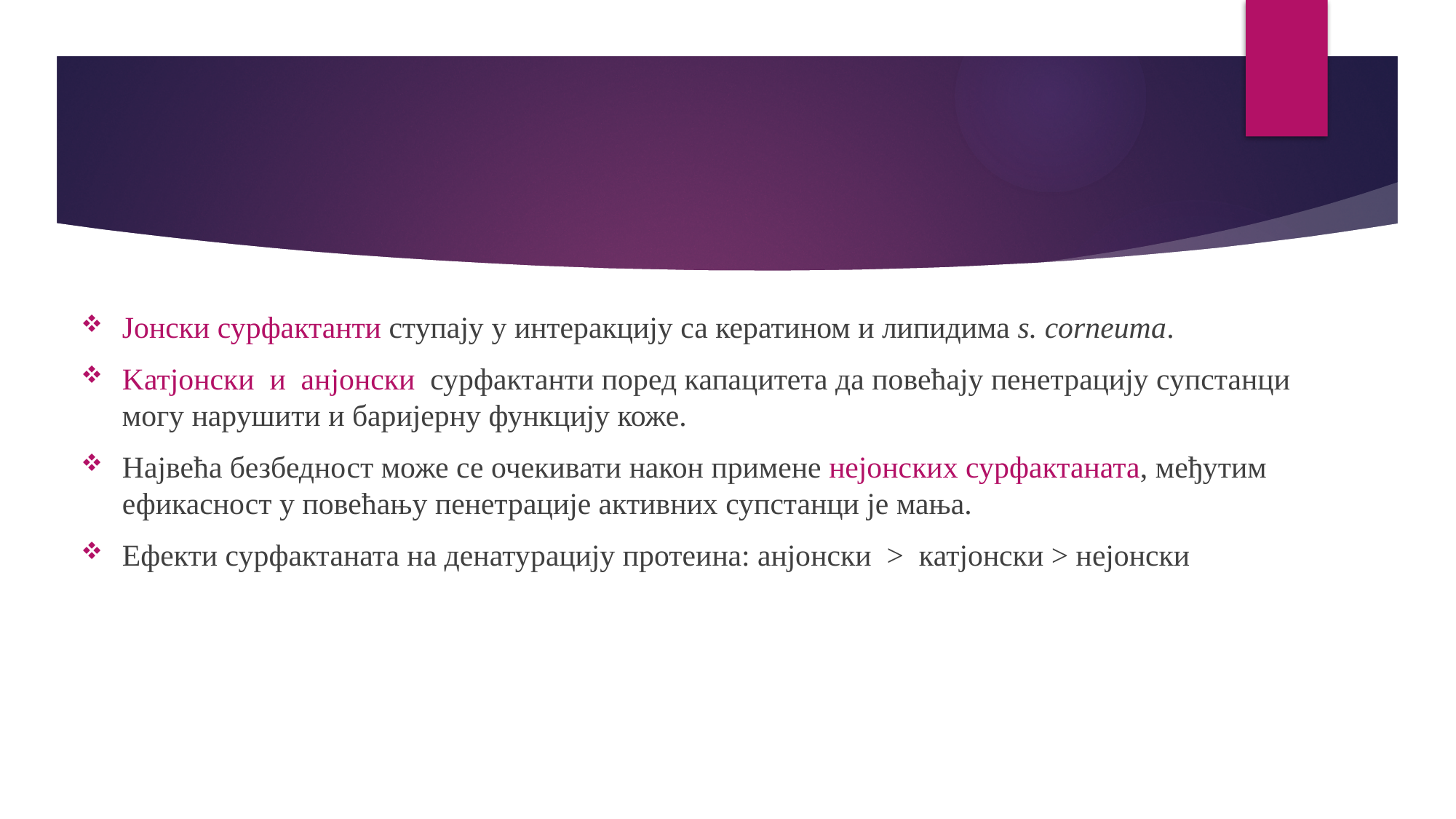

Jонски сурфактанти ступају у интеракцију са кератином и липидима s. corneuma.
Kатјонски  и  анјонски  сурфактанти поред капацитета да повећају пенетрацију супстанци могу нарушити и баријерну функцију коже.
Највећа безбедност може се очекивати након примене нејонских сурфактаната, међутим ефикасност у повећању пенетрације активних супстанци је мања.
Ефекти сурфактаната на денатурацију протеина: анјонски  >  катјонски > нејонски